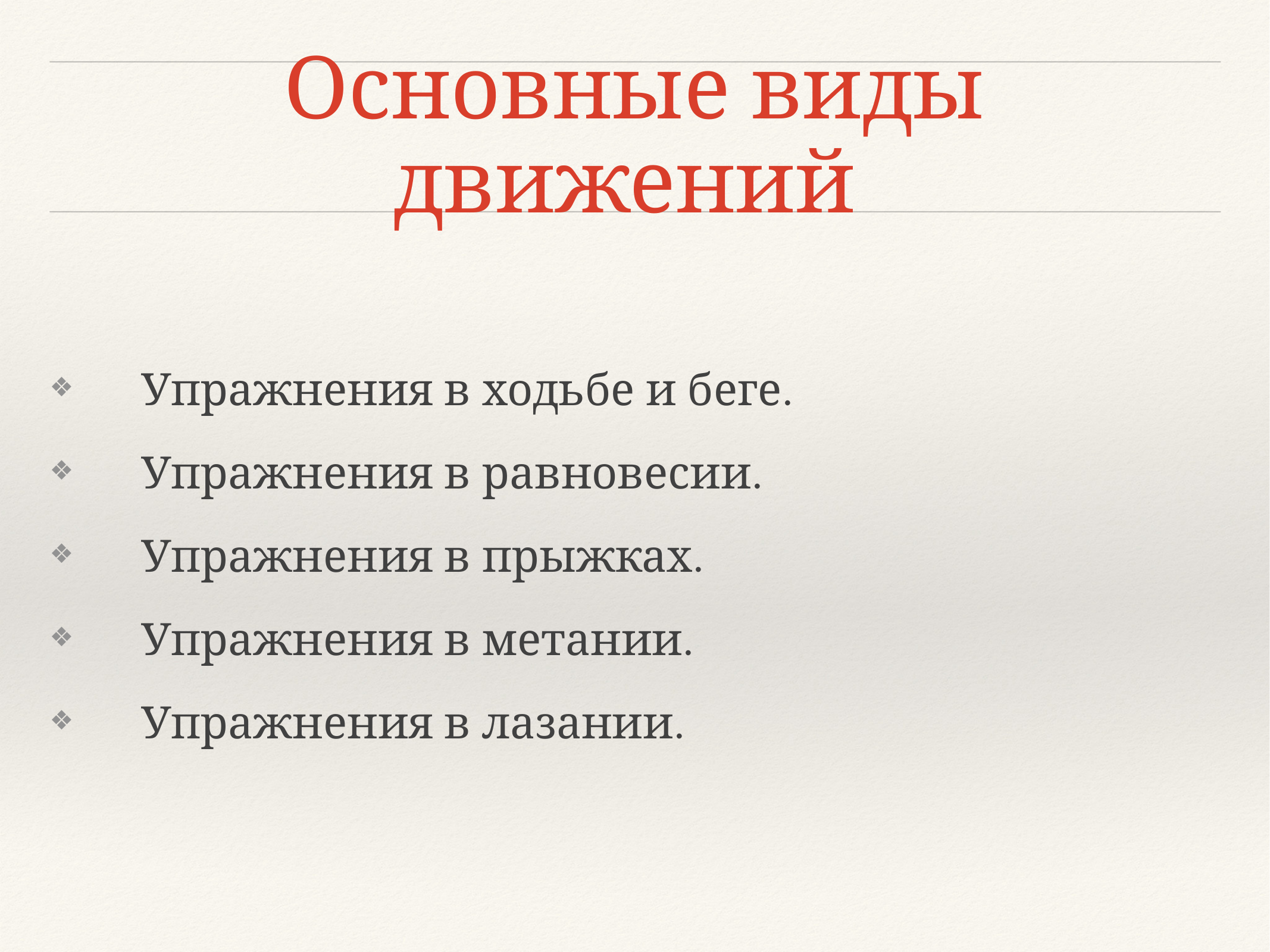

# Основные виды движений
Упражнения в ходьбе и беге.
Упражнения в равновесии.
Упражнения в прыжках.
Упражнения в метании.
Упражнения в лазании.